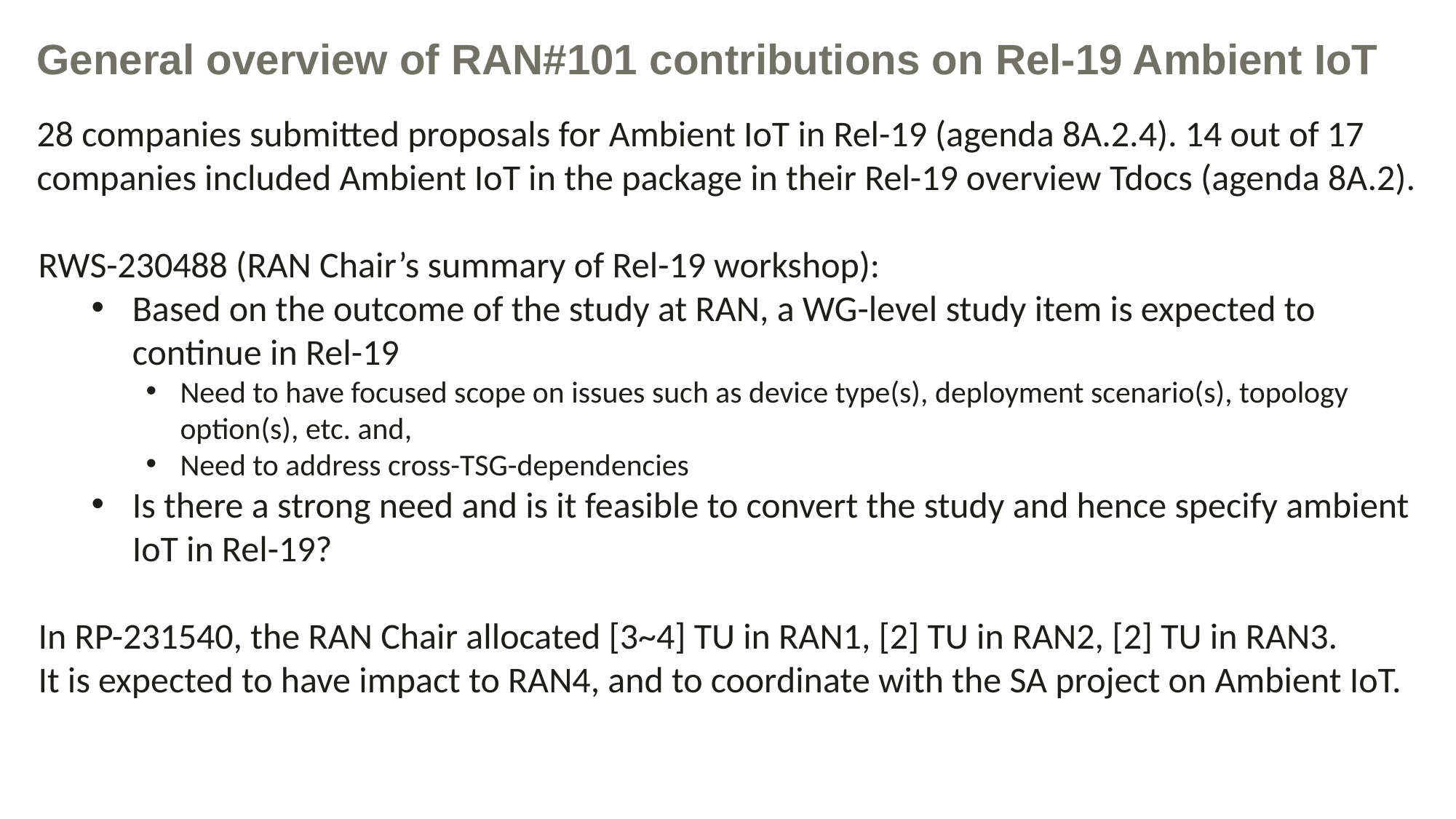

General overview of RAN#101 contributions on Rel-19 Ambient IoT
28 companies submitted proposals for Ambient IoT in Rel-19 (agenda 8A.2.4). 14 out of 17 companies included Ambient IoT in the package in their Rel-19 overview Tdocs (agenda 8A.2).

RWS-230488 (RAN Chair’s summary of Rel-19 workshop):
Based on the outcome of the study at RAN, a WG-level study item is expected to continue in Rel-19
Need to have focused scope on issues such as device type(s), deployment scenario(s), topology option(s), etc. and,
Need to address cross-TSG-dependencies
Is there a strong need and is it feasible to convert the study and hence specify ambient IoT in Rel-19?

In RP-231540, the RAN Chair allocated [3~4] TU in RAN1, [2] TU in RAN2, [2] TU in RAN3.
It is expected to have impact to RAN4, and to coordinate with the SA project on Ambient IoT.